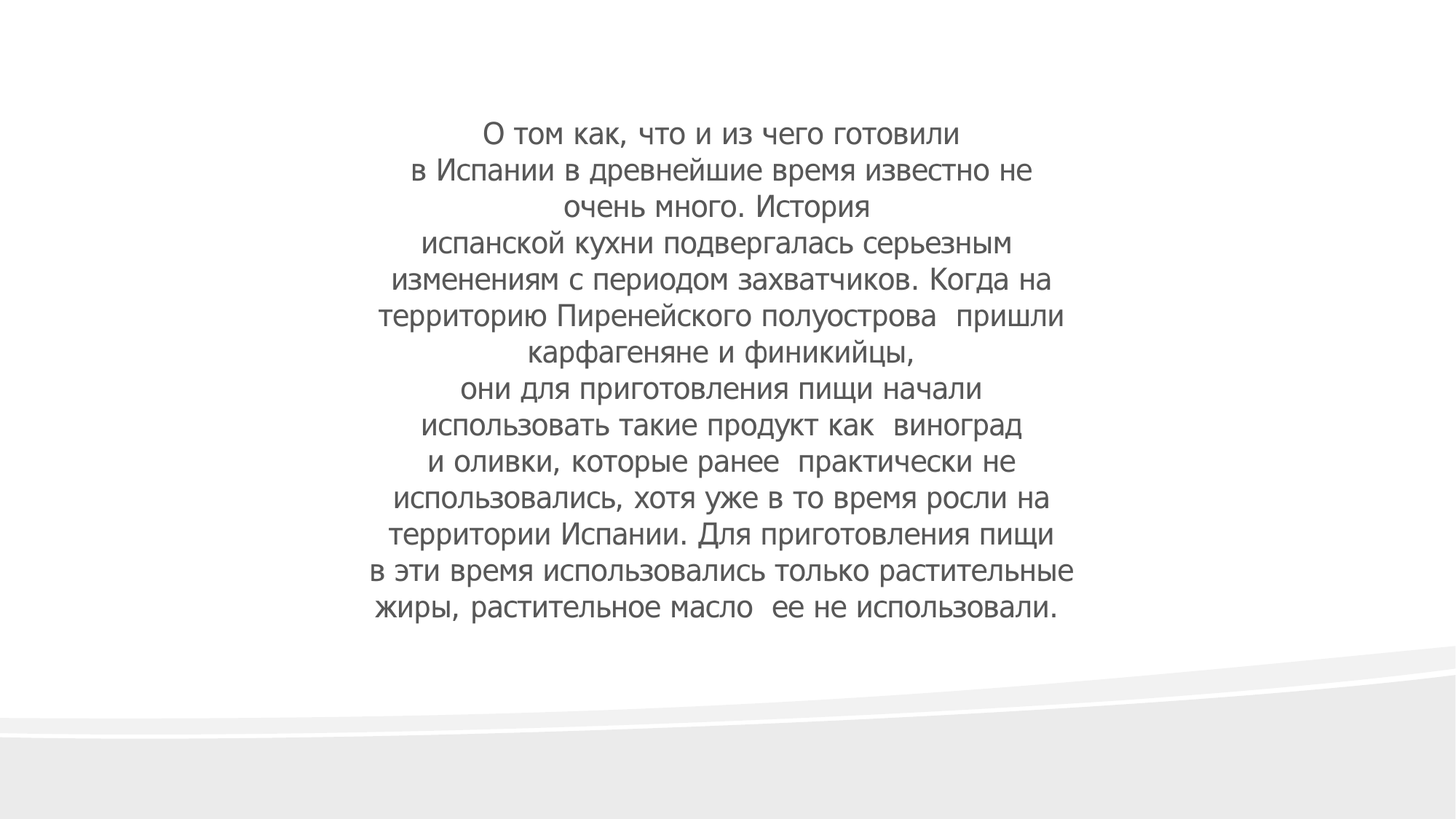

О том как, что и из чего готовили в Испании в древнейшие время известно не очень много. История  испанской кухни подвергалась серьезным  изменениям с периодом захватчиков. Когда на территорию Пиренейского полуострова  пришли карфагеняне и финикийцы, они для приготовления пищи начали использовать такие продукт как  виноград и оливки, которые ранее  практически не использовались, хотя уже в то время росли на территории Испании. Для приготовления пищи в эти время использовались только растительные жиры, растительное масло  ее не использовали.